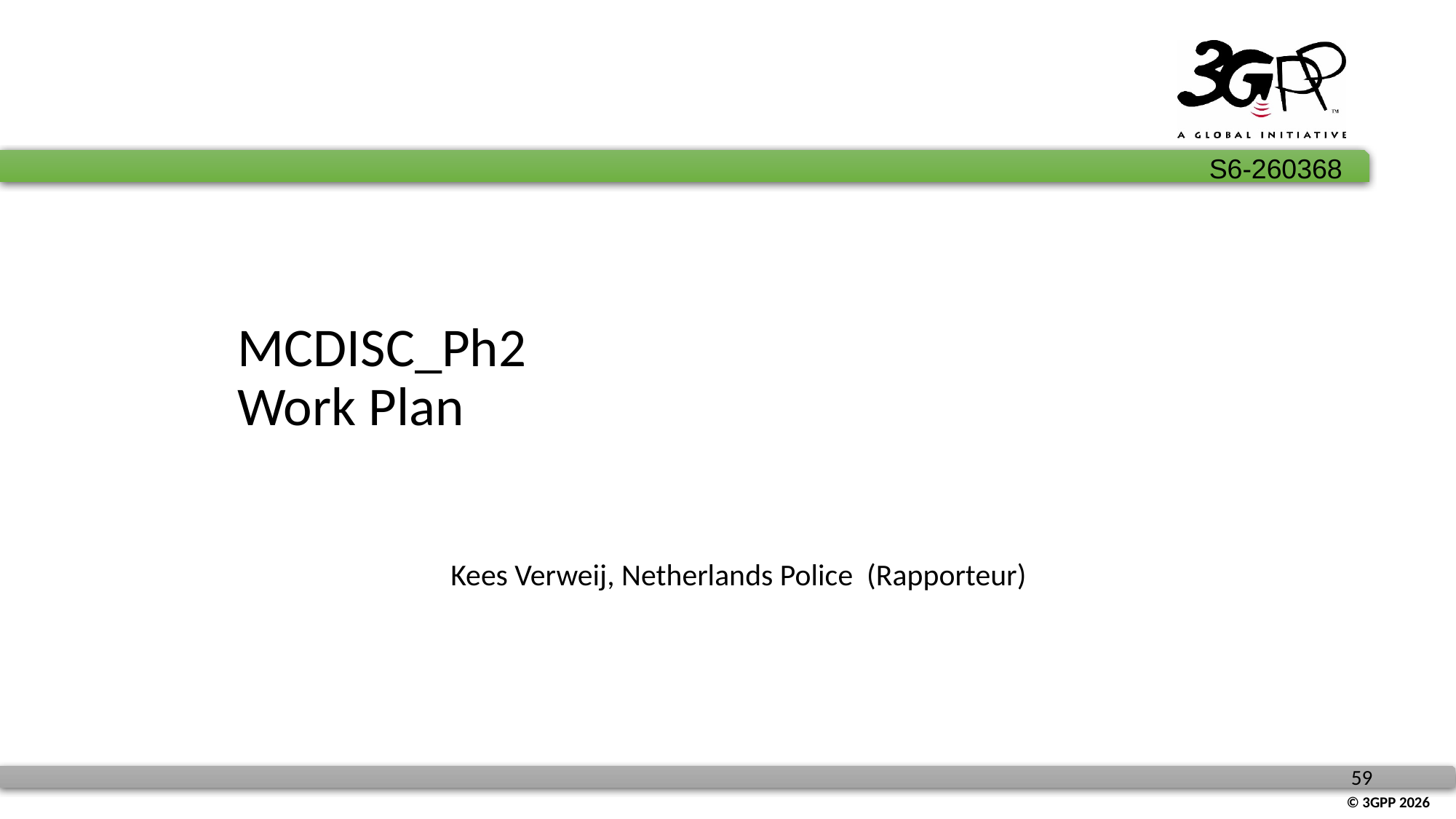

# MCDISC_Ph2 Work Plan
Kees Verweij, Netherlands Police  (Rapporteur)